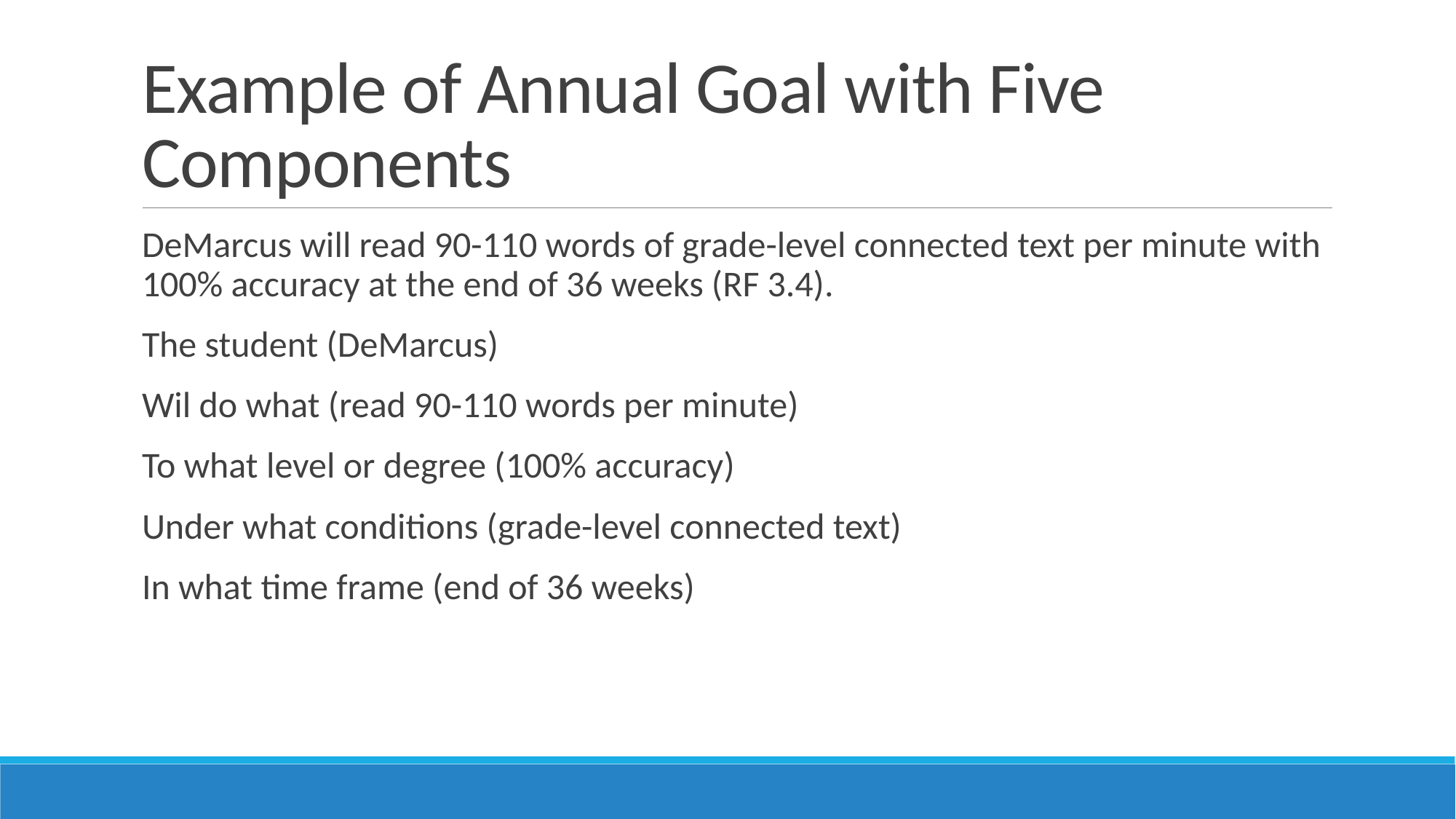

# Example of Annual Goal with Five Components
DeMarcus will read 90-110 words of grade-level connected text per minute with 100% accuracy at the end of 36 weeks (RF 3.4).
The student (DeMarcus)
Wil do what (read 90-110 words per minute)
To what level or degree (100% accuracy)
Under what conditions (grade-level connected text)
In what time frame (end of 36 weeks)